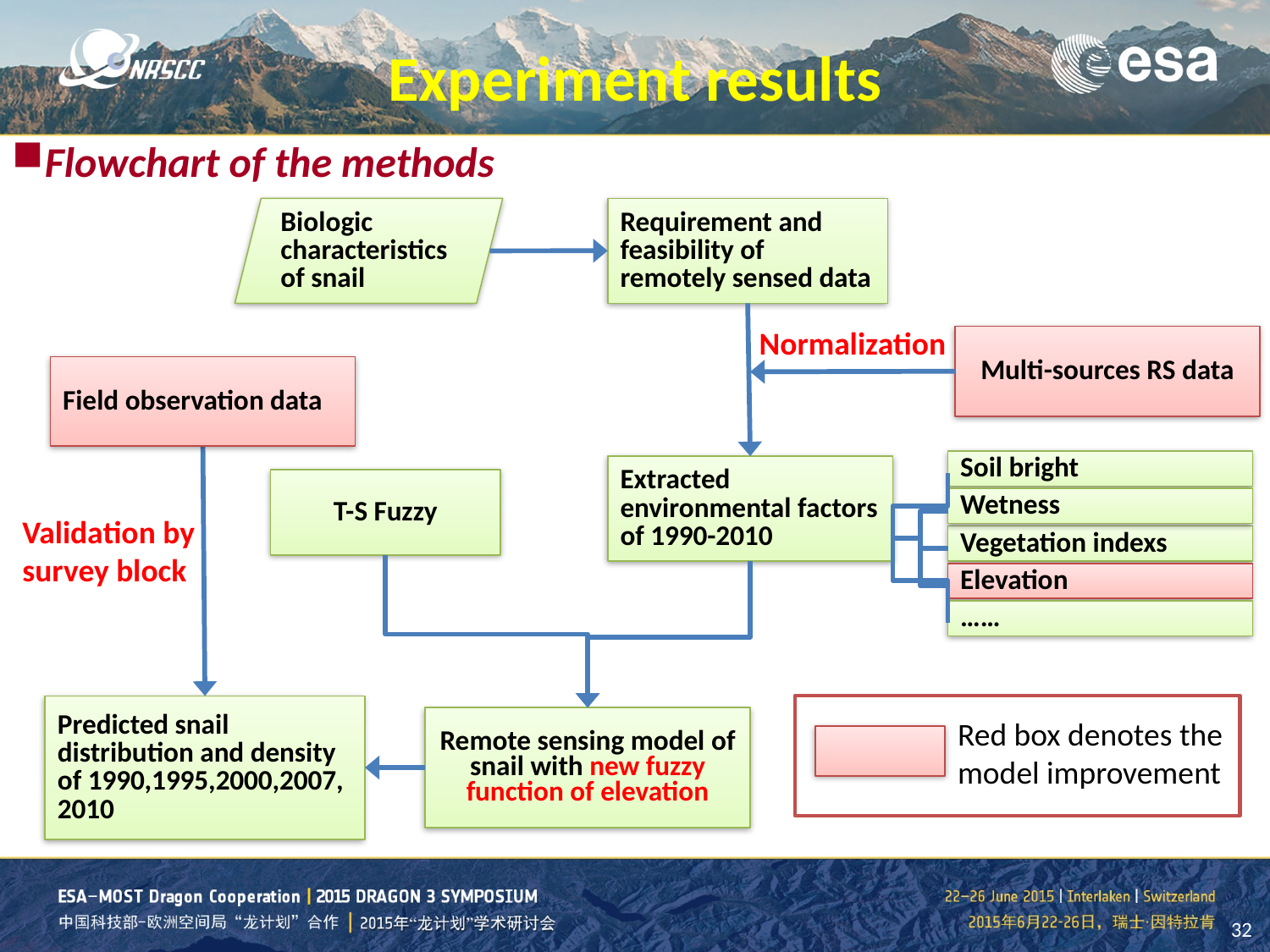

Experiment results
Flowchart of the methods
Biologic characteristics of snail
Requirement and feasibility of remotely sensed data
Normalization

Multi-sources RS data
Field observation data
Soil bright
Wetness
Vegetation indexs
Elevation
……
Extracted environmental factors of 1990-2010
T-S Fuzzy
Validation by survey block
Predicted snail distribution and density of 1990,1995,2000,2007, 2010

Red box denotes the model improvement

Remote sensing model of
 snail with new fuzzy
function of elevation